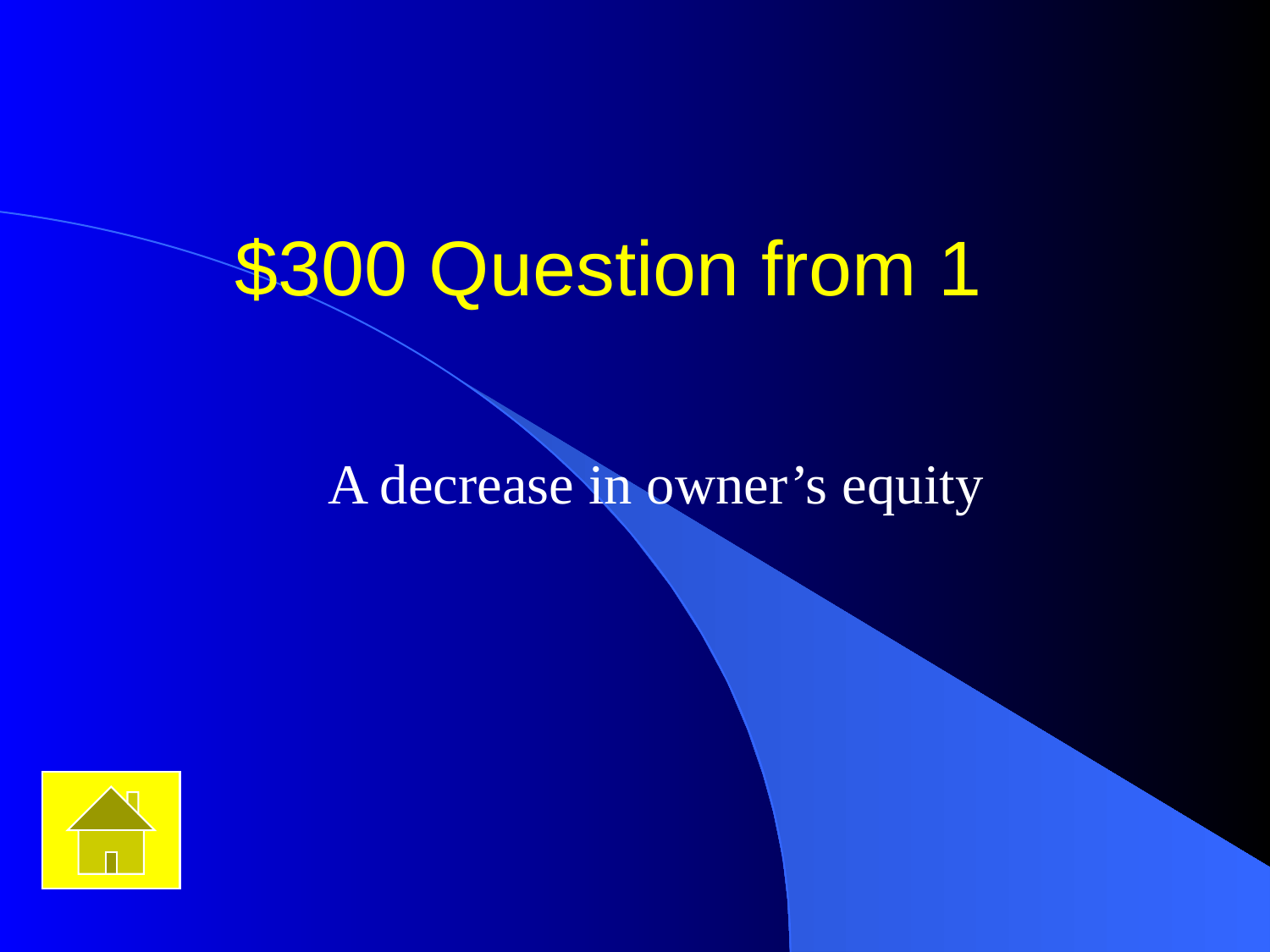

# $300 Question from 1
A decrease in owner’s equity